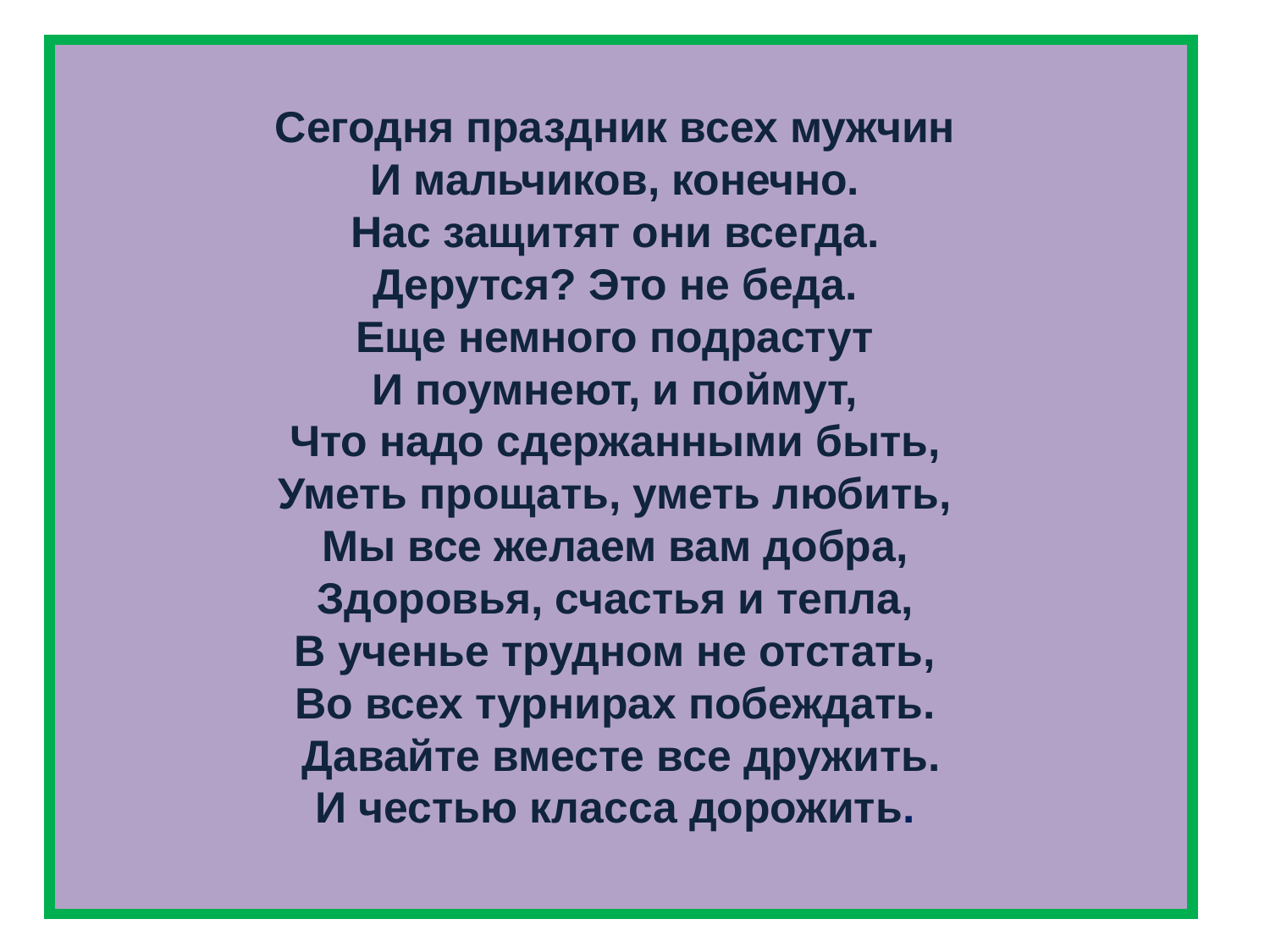

# Сегодня праздник всех мужчин И мальчиков, конечно. Нас защитят они всегда. Дерутся? Это не беда. Еще немного подрастут И поумнеют, и поймут, Что надо сдержанными быть, Уметь прощать, уметь любить, Мы все желаем вам добра, Здоровья, счастья и тепла, В ученье трудном не отстать, Во всех турнирах побеждать. Давайте вместе все дружить. И честью класса дорожить.